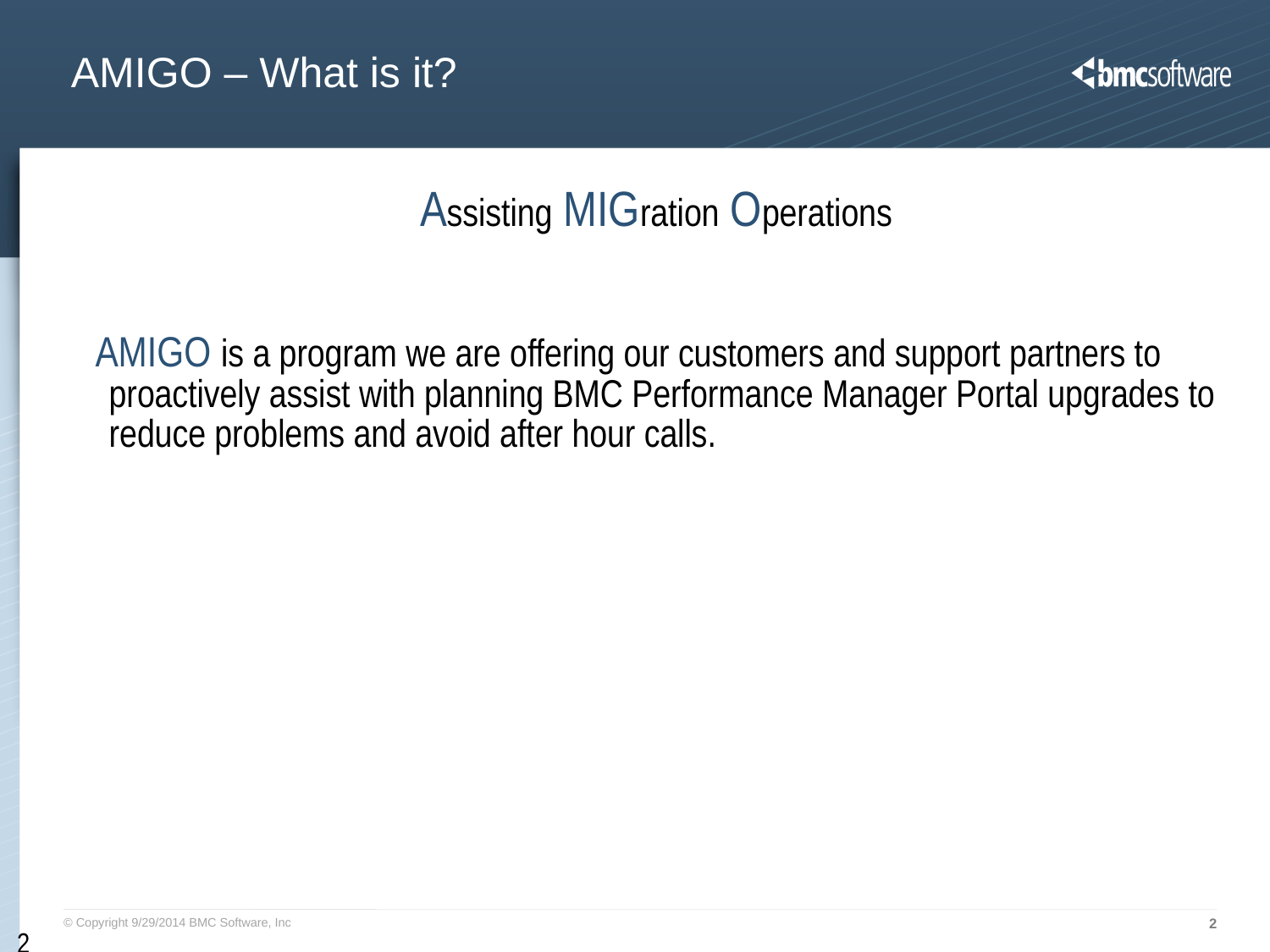

# AMIGO – What is it?
Assisting MIGration Operations

   AMIGO is a program we are offering our customers and support partners to proactively assist with planning BMC Performance Manager Portal upgrades to reduce problems and avoid after hour calls.

2